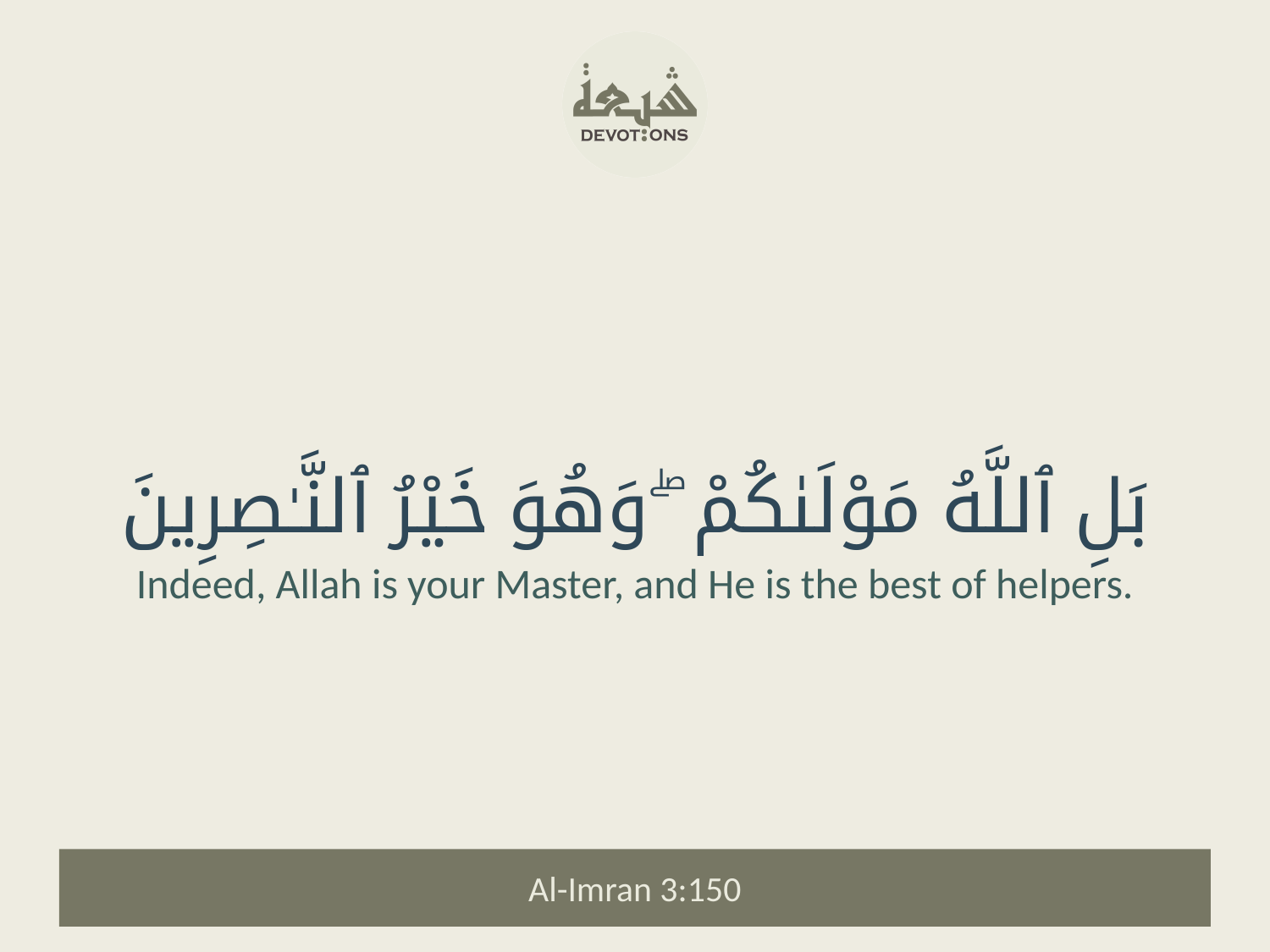

بَلِ ٱللَّهُ مَوْلَىٰكُمْ ۖ وَهُوَ خَيْرُ ٱلنَّـٰصِرِينَ
Indeed, Allah is your Master, and He is the best of helpers.
Al-Imran 3:150